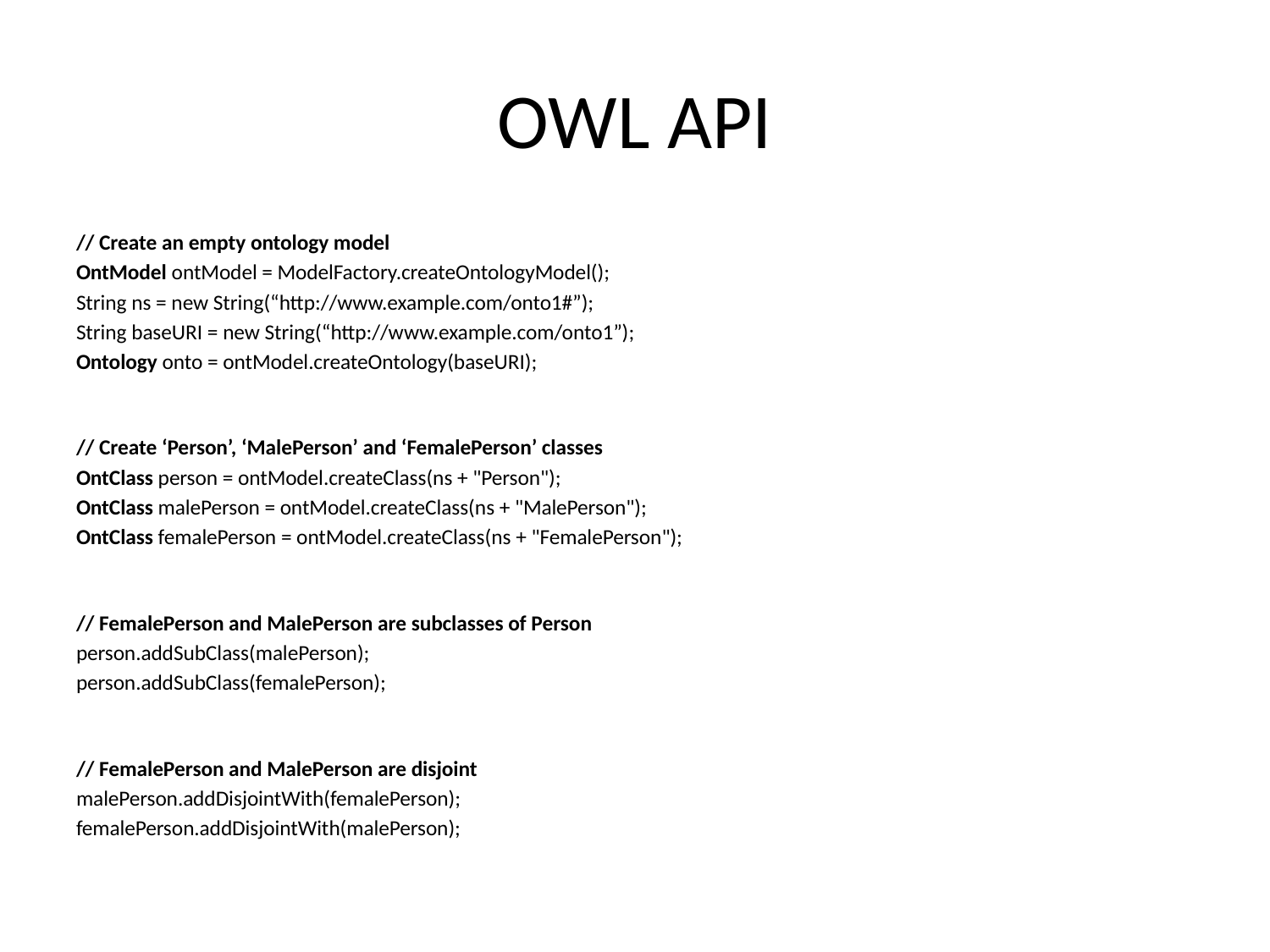

# OWL API
// Create an empty ontology model
OntModel ontModel = ModelFactory.createOntologyModel();
String ns = new String(“http://www.example.com/onto1#”);
String baseURI = new String(“http://www.example.com/onto1”);
Ontology onto = ontModel.createOntology(baseURI);

// Create ‘Person’, ‘MalePerson’ and ‘FemalePerson’ classes
OntClass person = ontModel.createClass(ns + "Person");
OntClass malePerson = ontModel.createClass(ns + "MalePerson");
OntClass femalePerson = ontModel.createClass(ns + "FemalePerson");

// FemalePerson and MalePerson are subclasses of Person
person.addSubClass(malePerson);
person.addSubClass(femalePerson);

// FemalePerson and MalePerson are disjoint
malePerson.addDisjointWith(femalePerson);
femalePerson.addDisjointWith(malePerson);